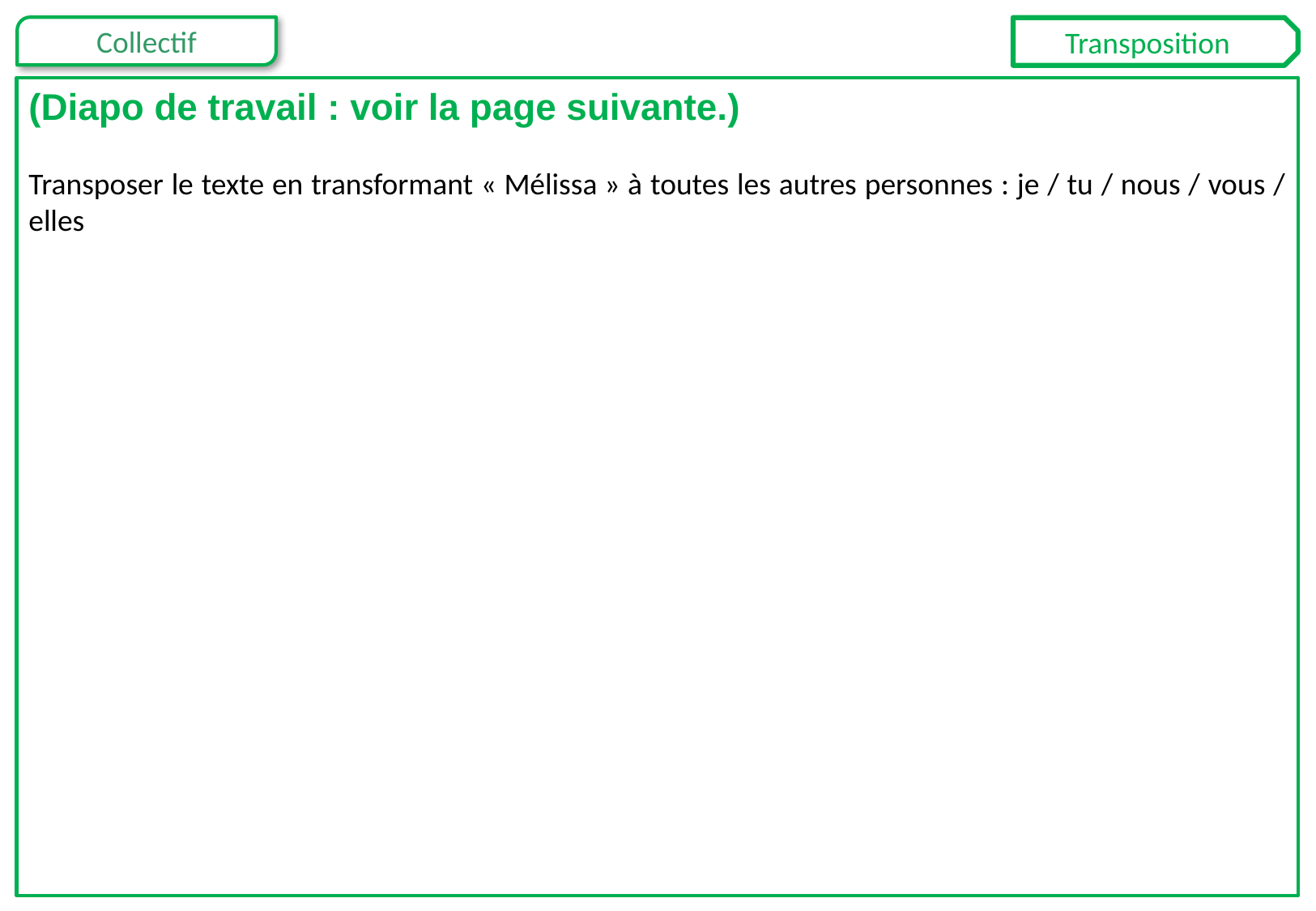

Transposition
(Diapo de travail : voir la page suivante.)

Transposer le texte en transformant « Mélissa » à toutes les autres personnes : je / tu / nous / vous / elles